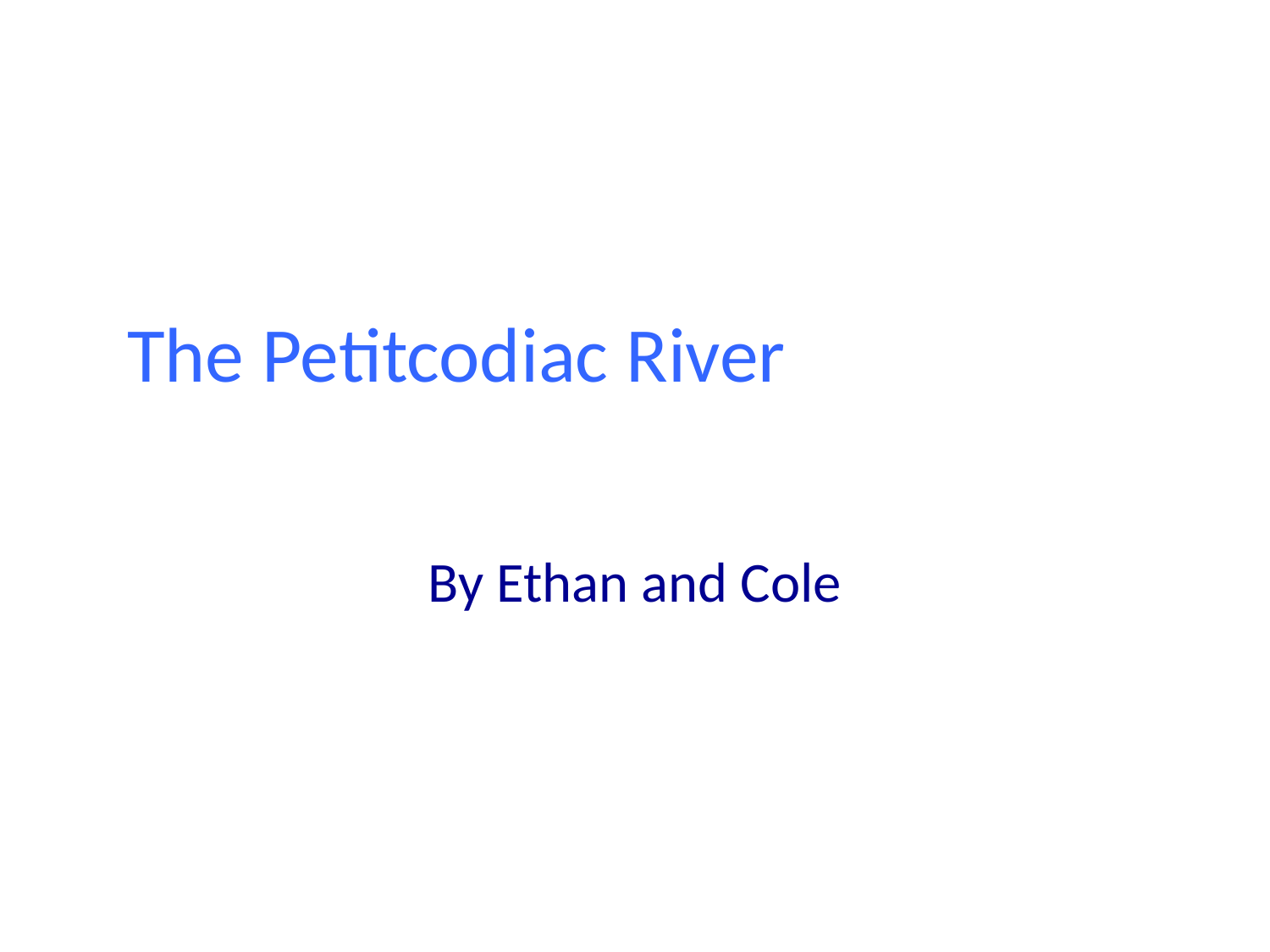

# The Petitcodiac River
By Ethan and Cole